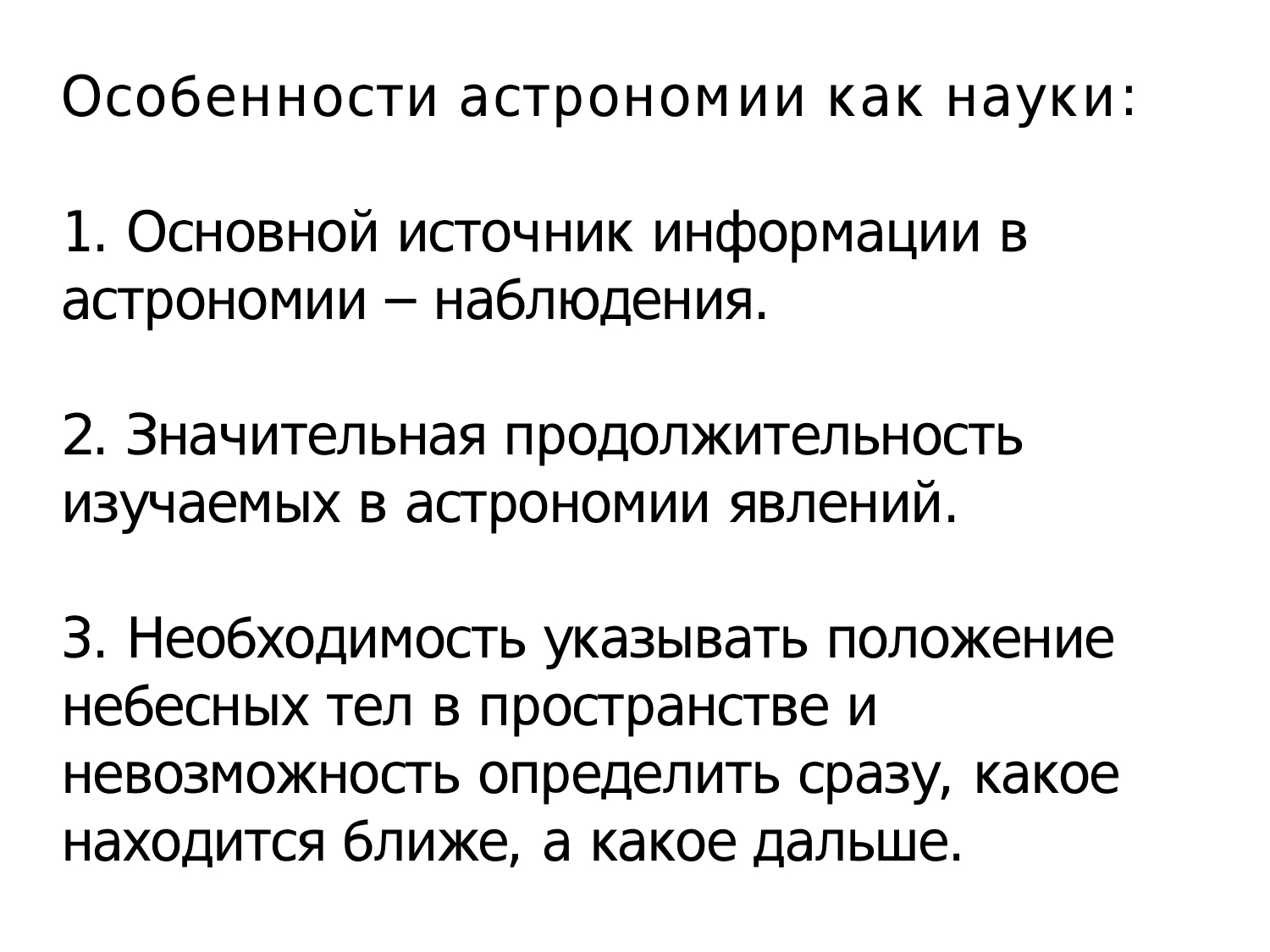

# Особенности астрономии как науки: 1. Основной источник информации в астрономии – наблюдения. 2. Значительная продолжительность изучаемых в астрономии явлений. 3. Необходимость указывать положение небесных тел в пространстве и невозможность определить сразу, какое находится ближе, а какое дальше.